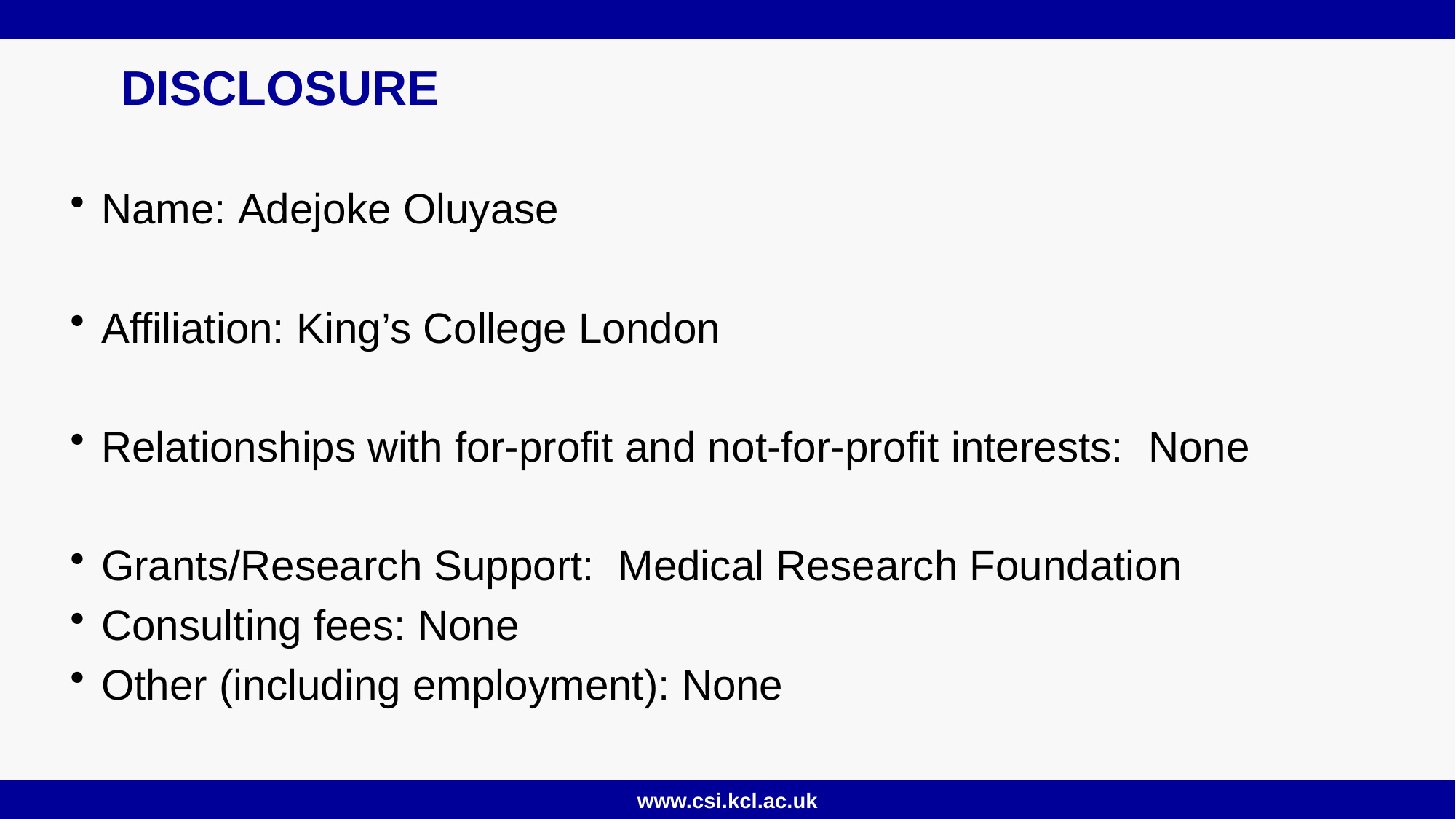

# DISCLOSURE
Name: Adejoke Oluyase	 ​

Affiliation: King’s College London

Relationships with for-profit and not-for-profit interests: ​ None
​
Grants/Research Support:  Medical Research Foundation
Consulting fees: None
Other (including employment): None